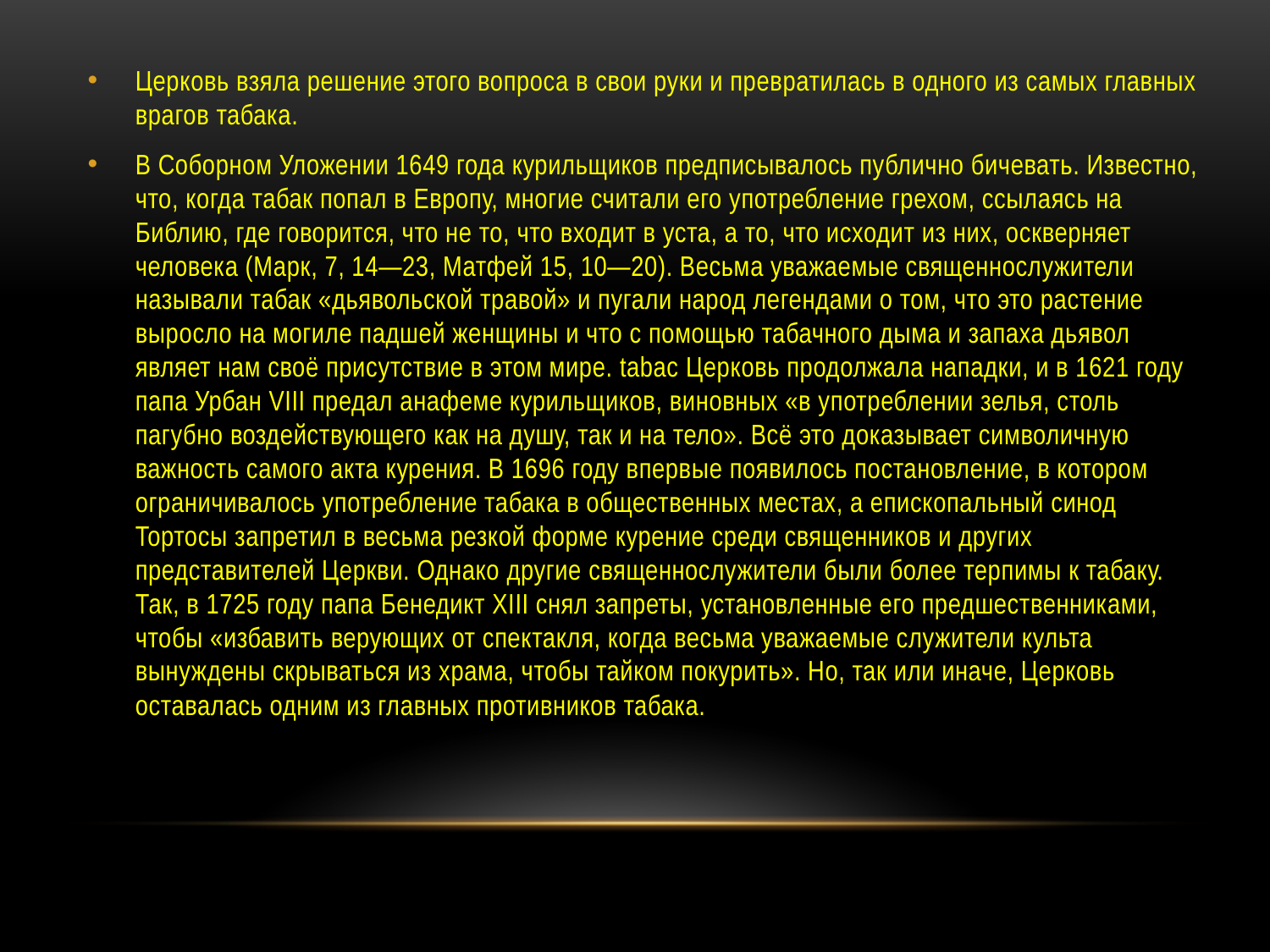

Церковь взяла решение этого вопроса в свои руки и превратилась в одного из самых главных врагов табака.
В Соборном Уложении 1649 года курильщиков предписывалось публично бичевать. Известно, что, когда табак попал в Европу, многие считали его употребление грехом, ссылаясь на Библию, где говорится, что не то, что входит в уста, а то, что исходит из них, оскверняет человека (Марк, 7, 14—23, Матфей 15, 10—20). Весьма уважаемые священнослужители называли табак «дьявольской травой» и пугали народ легендами о том, что это растение выросло на могиле падшей женщины и что с помощью табачного дыма и запаха дьявол являет нам своё присутствие в этом мире. tabac Церковь продолжала нападки, и в 1621 году папа Урбан VIII предал анафеме курильщиков, виновных «в употреблении зелья, столь пагубно воздействующего как на душу, так и на тело». Всё это доказывает символичную важность самого акта курения. В 1696 году впервые появилось постановление, в котором ограничивалось употребление табака в общественных местах, а епископальный синод Тортосы запретил в весьма резкой форме курение среди священников и других представителей Церкви. Однако другие священнослужители были более терпимы к табаку. Так, в 1725 году папа Бенедикт XIII снял запреты, установленные его предшественниками, чтобы «избавить верующих от спектакля, когда весьма уважаемые служители культа вынуждены скрываться из храма, чтобы тайком покурить». Но, так или иначе, Церковь оставалась одним из главных противников табака.